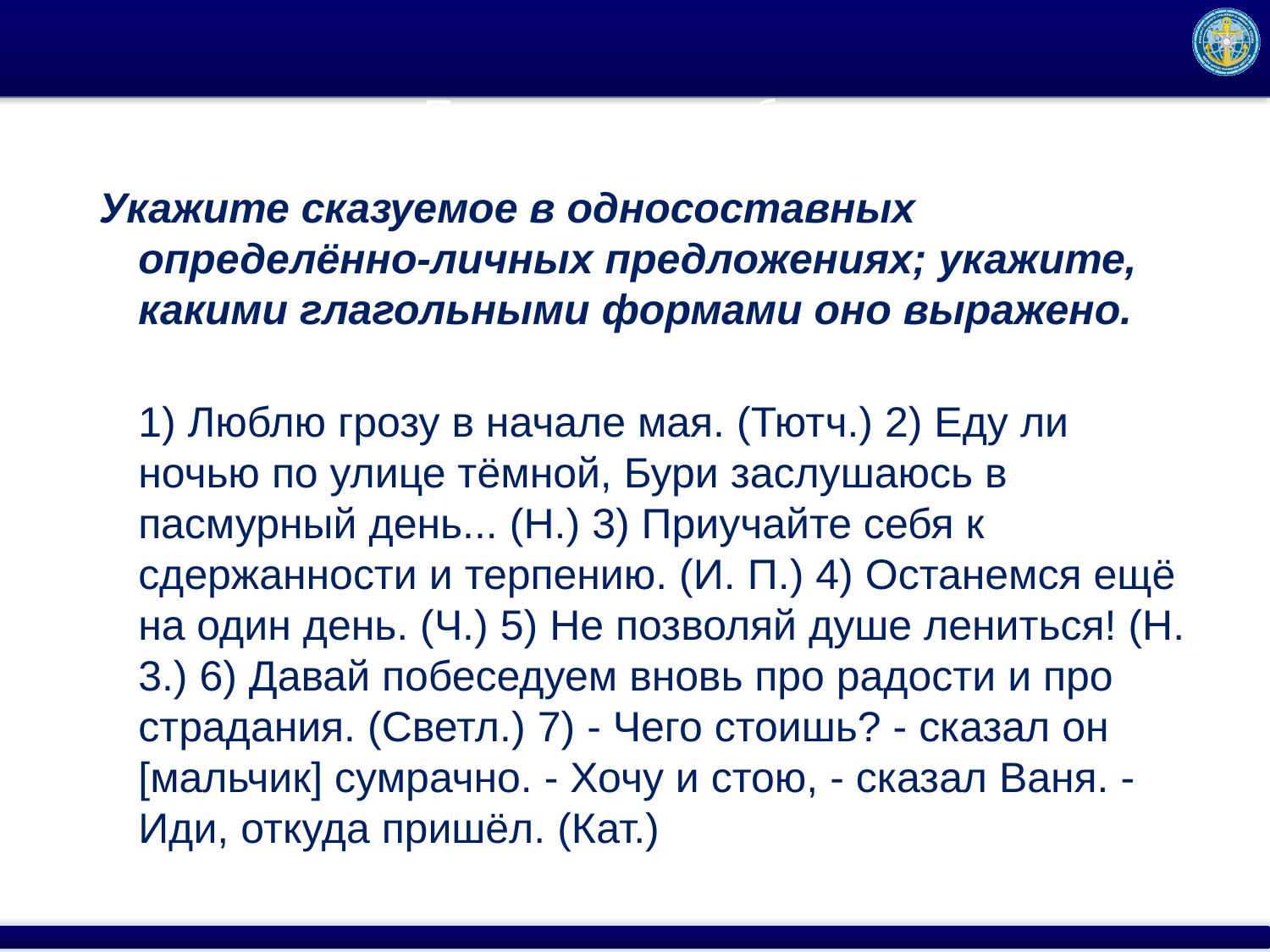

# Практическая работа
Укажите сказуемое в односоставных определённо-личных предложениях; укажите, какими глагольными формами оно выражено.
1) Люблю грозу в начале мая. (Тютч.) 2) Еду ли ночью по улице тёмной, Бури заслушаюсь в пасмурный день... (Н.) 3) Приучайте себя к сдержанности и терпению. (И. П.) 4) Останемся ещё на один день. (Ч.) 5) Не позволяй душе лениться! (Н. 3.) 6) Давай побеседуем вновь про радости и про страдания. (Светл.) 7) - Чего стоишь? - сказал он [мальчик] сумрачно. - Хочу и стою, - сказал Ваня. - Иди, откуда пришёл. (Кат.)